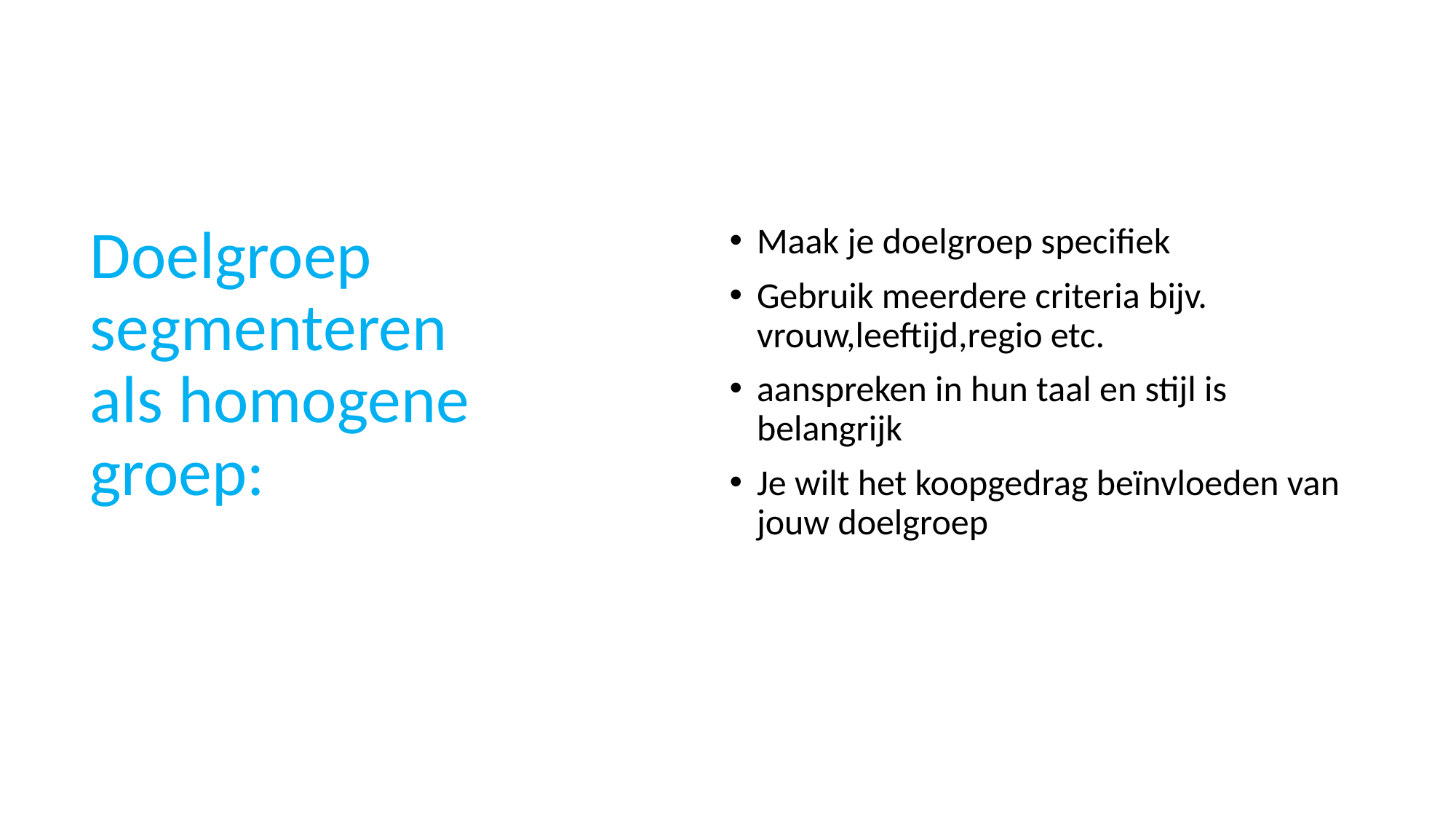

Maak je doelgroep specifiek
Gebruik meerdere criteria bijv. vrouw,leeftijd,regio etc.
aanspreken in hun taal en stijl is belangrijk
Je wilt het koopgedrag beïnvloeden van jouw doelgroep

# Doelgroep segmenteren als homogene groep: